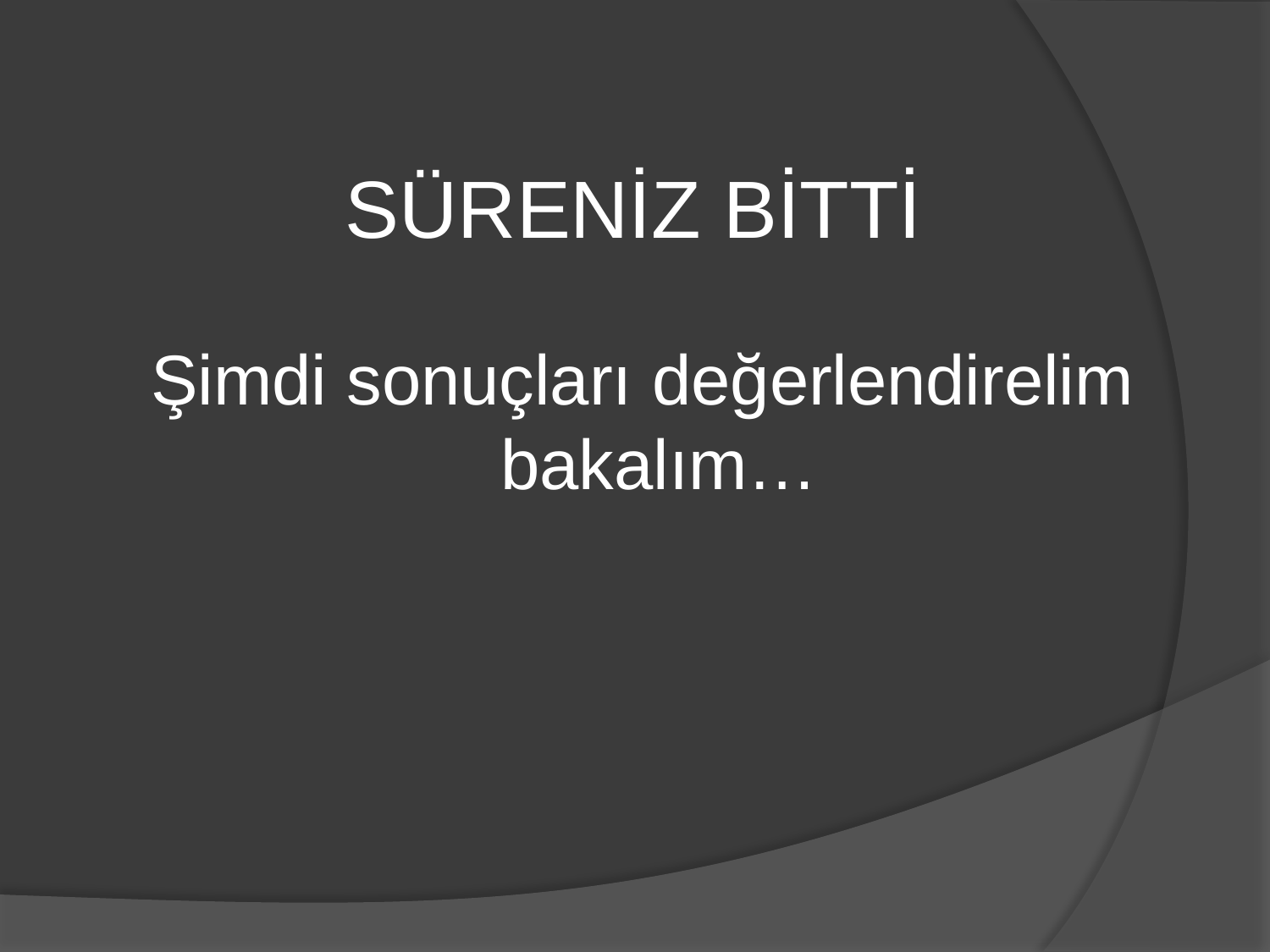

# SÜRENİZ BİTTİ

Şimdi sonuçları değerlendirelim bakalım…